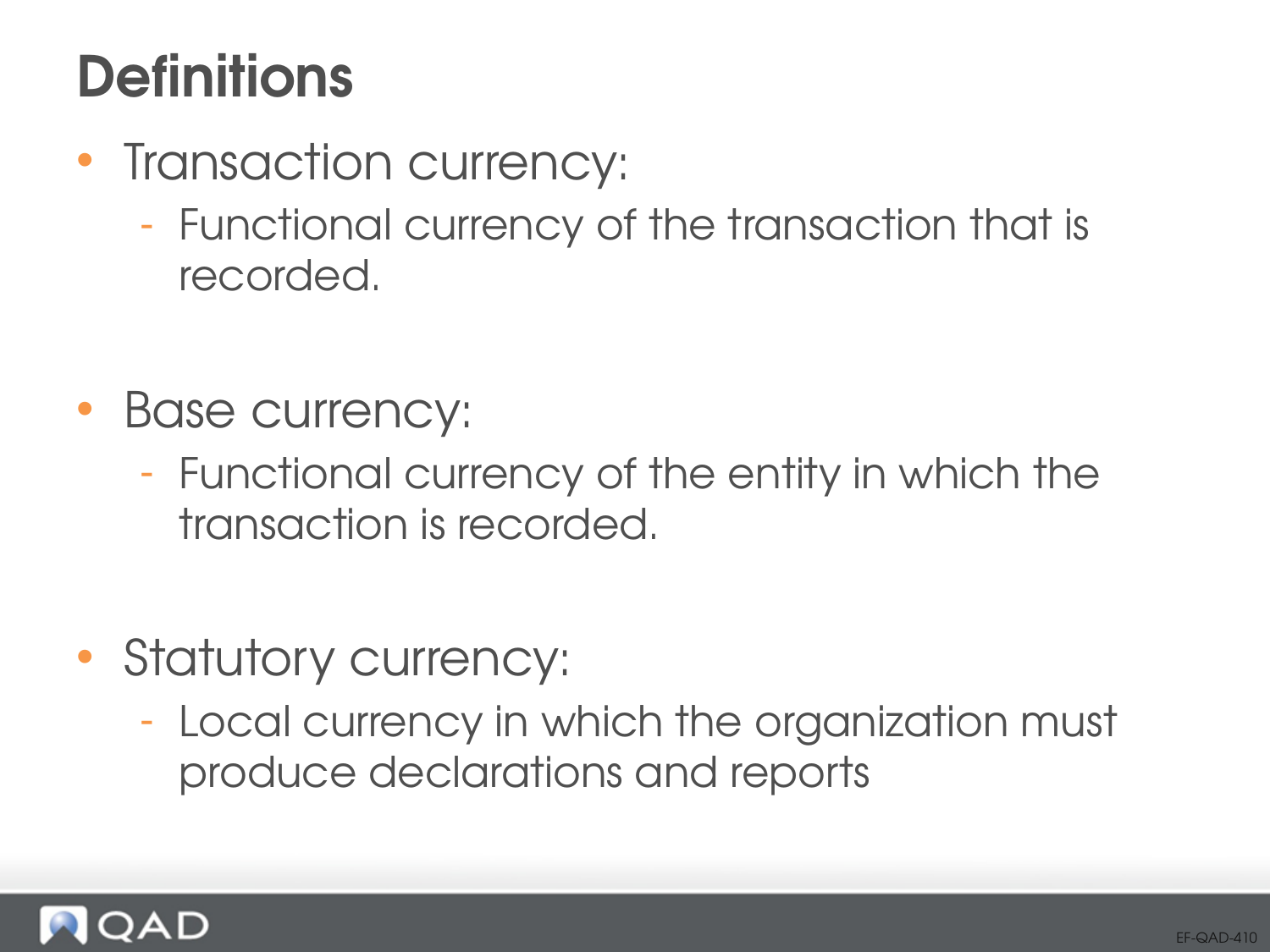

# Definitions
Transaction currency:
Functional currency of the transaction that is recorded.

Base currency:
Functional currency of the entity in which the transaction is recorded.

Statutory currency:
Local currency in which the organization must produce declarations and reports

EF-QAD-410